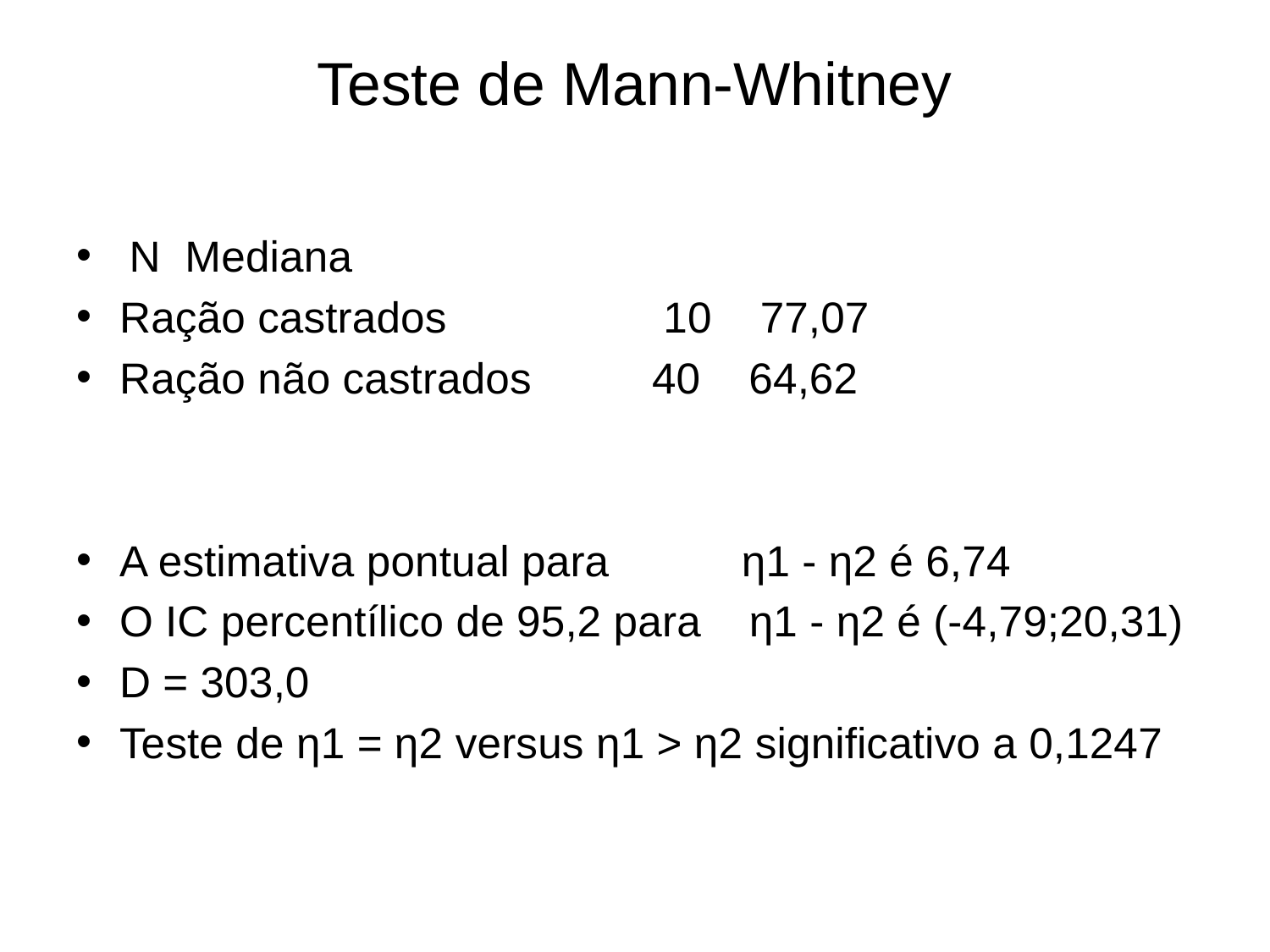

# Teste de Mann-Whitney
 N  Mediana
Ração castrados                  10    77,07
Ração não castrados          40    64,62

A estimativa pontual para           η1 - η2 é 6,74
O IC percentílico de 95,2 para    η1 - η2 é (-4,79;20,31)
D = 303,0
Teste de η1 = η2 versus η1 > η2 significativo a 0,1247